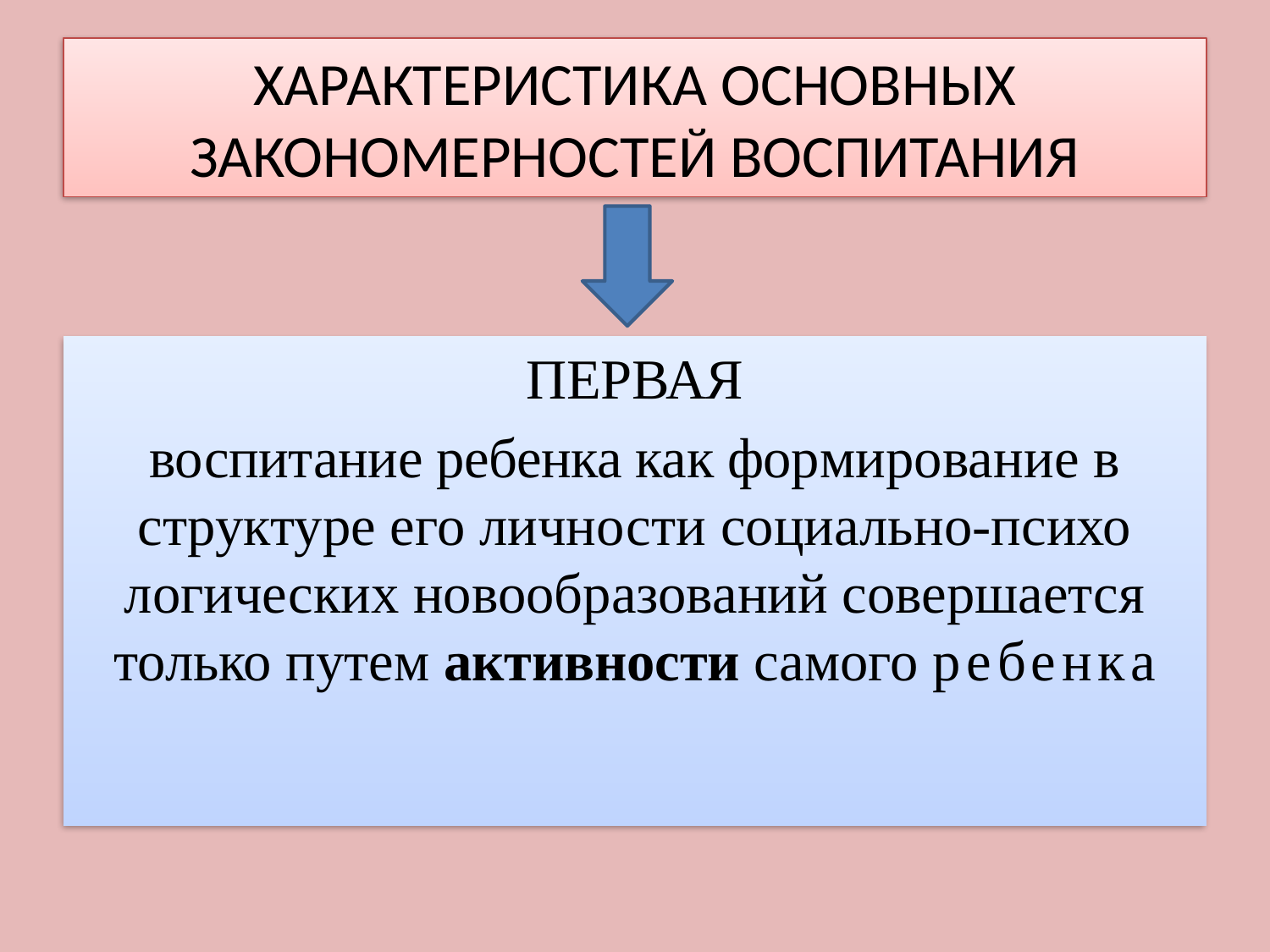

# ХАРАКТЕРИСТИКА ОСНОВНЫХ ЗАКОНОМЕРНОСТЕЙ ВОСПИТАНИЯ

ПЕРВАЯ
воспитание ребенка как фор­мирование в структуре его личности социально-психо­логических новообразований совершается только путем активности самого ребенка